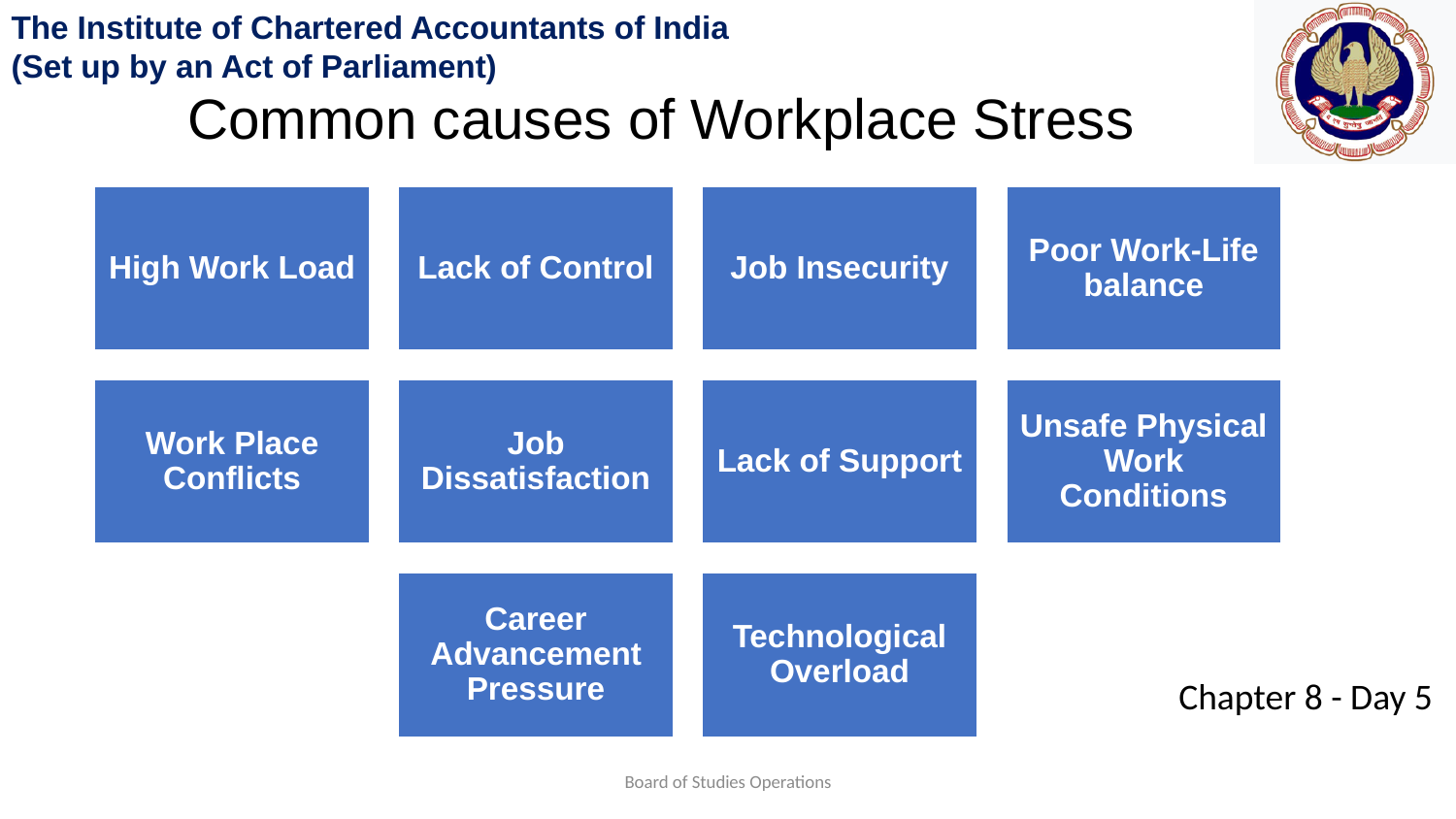

Common causes of Workplace Stress
High Work Load
Lack of Control
Job Insecurity
Poor Work-Life balance
Work Place Conflicts
Job Dissatisfaction
Lack of Support
Unsafe Physical Work Conditions
Career Advancement Pressure
Technological Overload
Board of Studies Operations